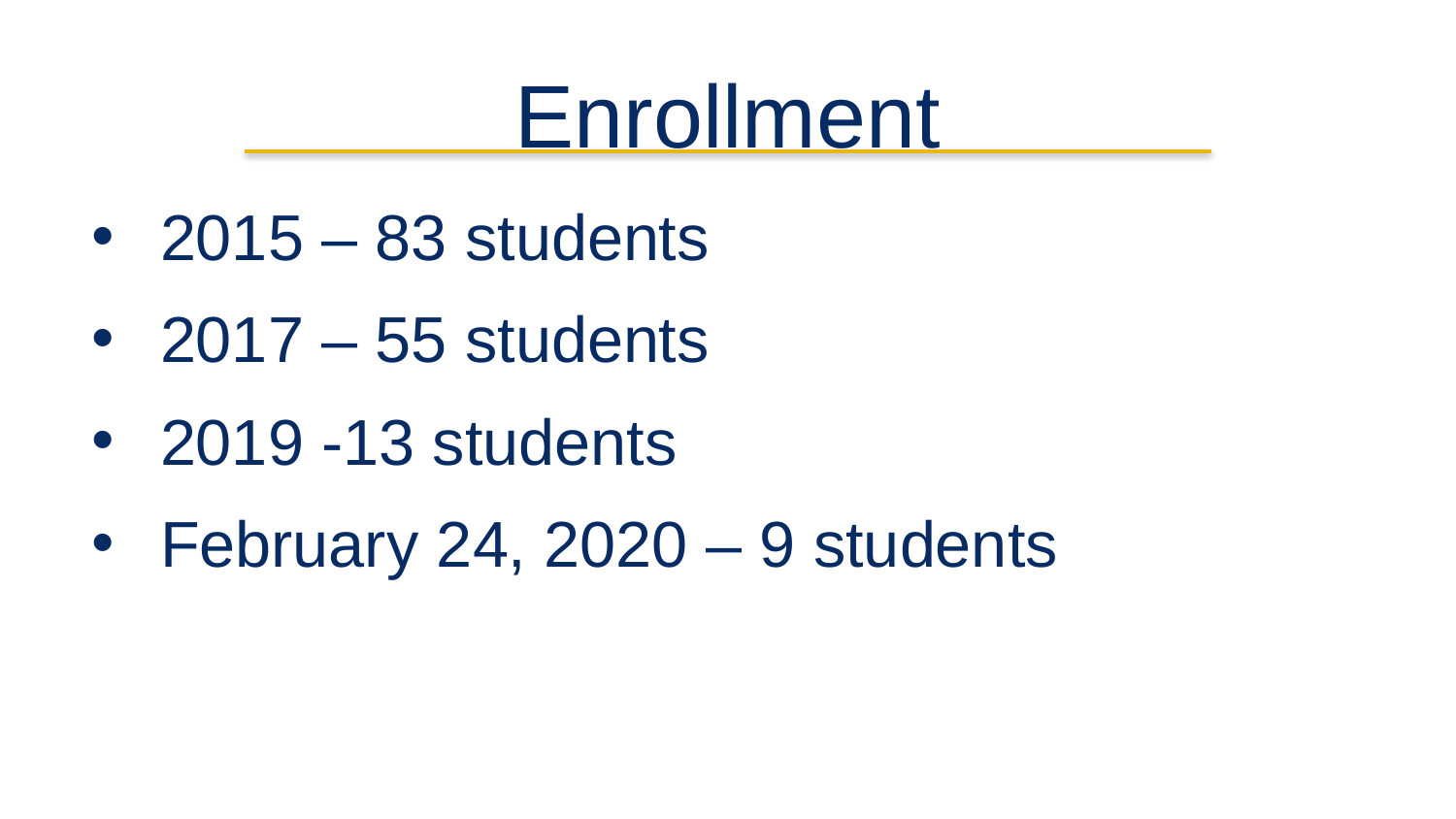

# Enrollment
2015 – 83 students
2017 – 55 students
2019 -13 students
February 24, 2020 – 9 students